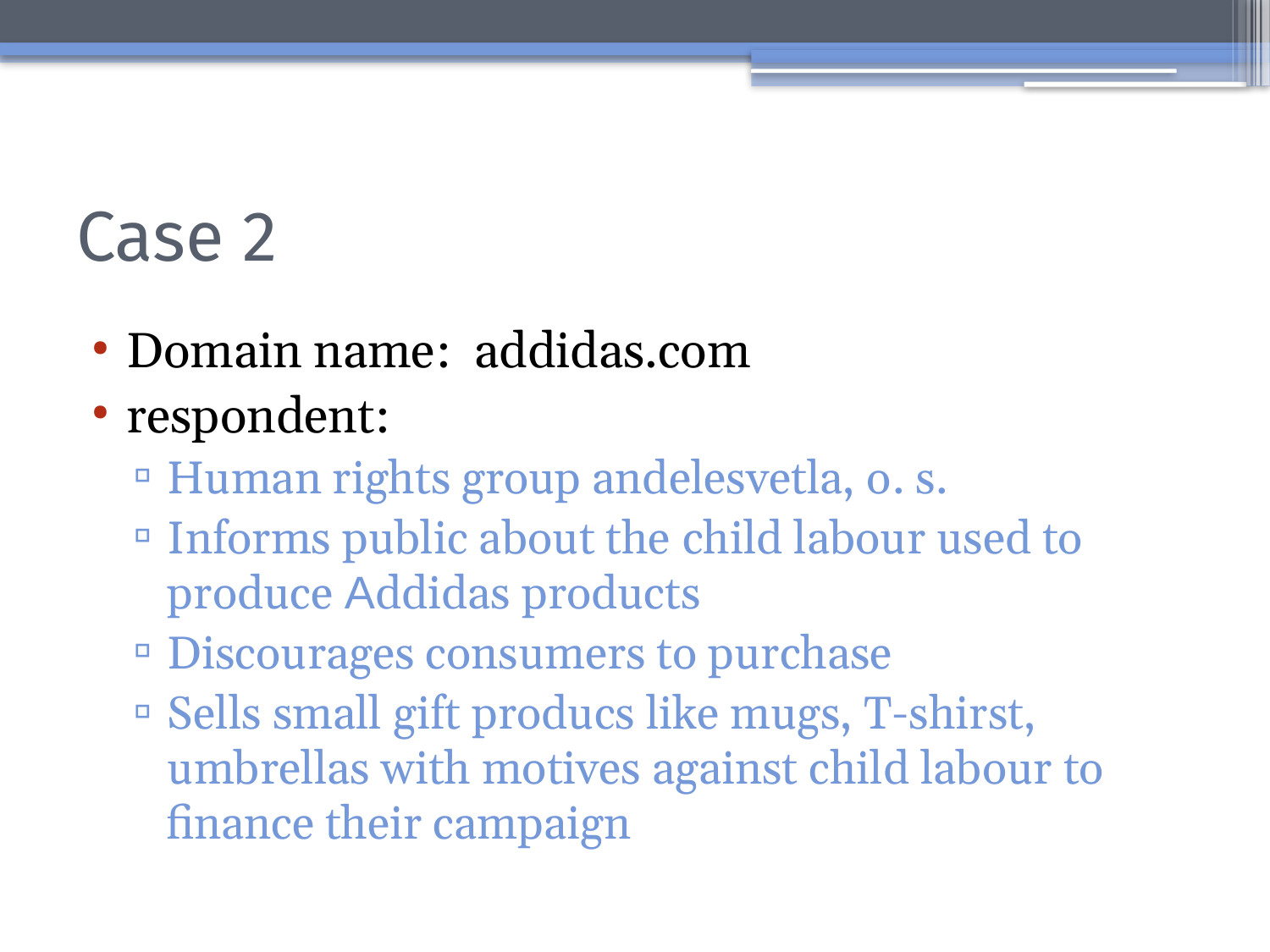

# Case 2
Domain name:  addidas.com
respondent:
Human rights group andelesvetla, o. s.
Informs public about the child labour used to produce Addidas products
Discourages consumers to purchase
Sells small gift producs like mugs, T-shirst, umbrellas with motives against child labour to finance their campaign